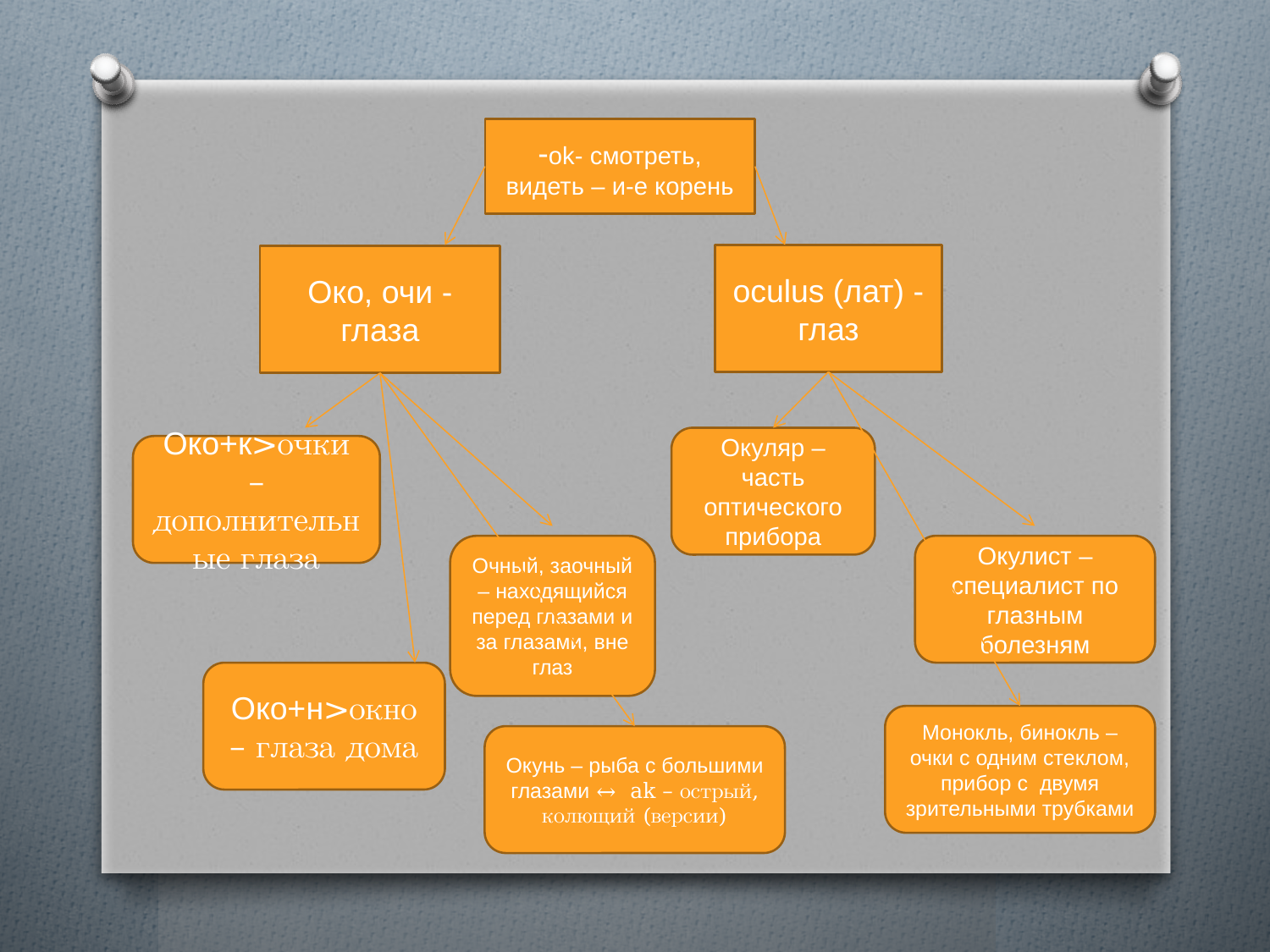

-ok- смотреть, видеть – и-е корень
oculus (лат) - глаз
Око, очи - глаза
Окуляр – часть оптического прибора
Око+к>очки – дополнительные глаза
Очный, заочный – находящийся перед глазами и за глазами, вне глаз
Окулист – специалист по глазным болезням
Око+н>окно – глаза дома
Монокль, бинокль – очки с одним стеклом, прибор с  двумя зрительными трубками
Окунь – рыба с большими глазами ↔  ak – острый, колющий (версии)